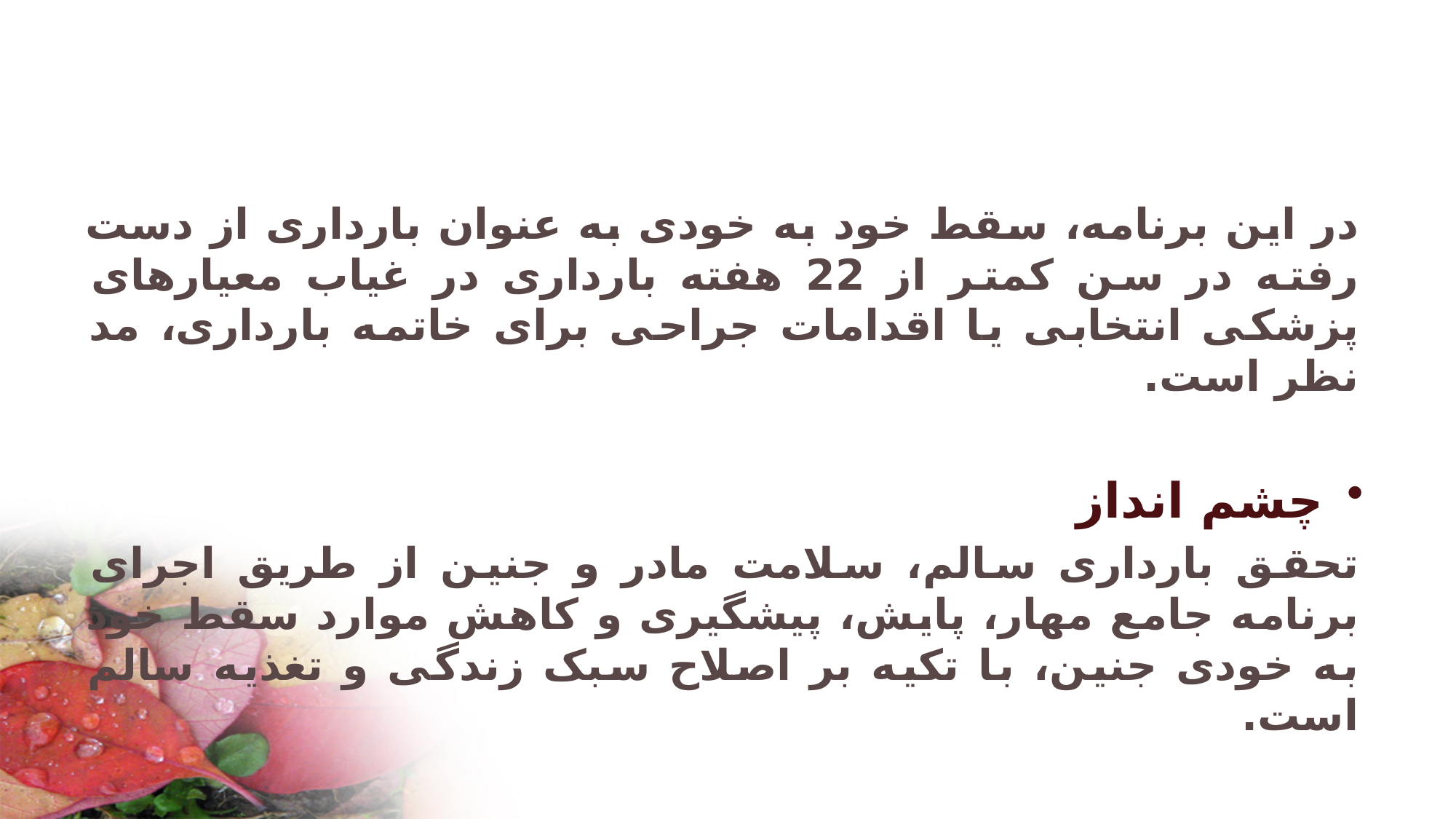

#
در این برنامه، سقط خود به خودی به عنوان بارداری از دست رفته در سن کمتر از 22 هفته بارداری در غیاب معیارهای پزشکی انتخابی یا اقدامات جراحی برای خاتمه بارداری، مد نظر است.

چشم انداز
تحقق بارداری سالم، سلامت مادر و جنین از طریق اجرای برنامه جامع مهار، پایش، پیشگیری و کاهش موارد سقط خود به خودی جنین، با تکیه بر اصلاح سبک زندگی و تغذیه سالم است.